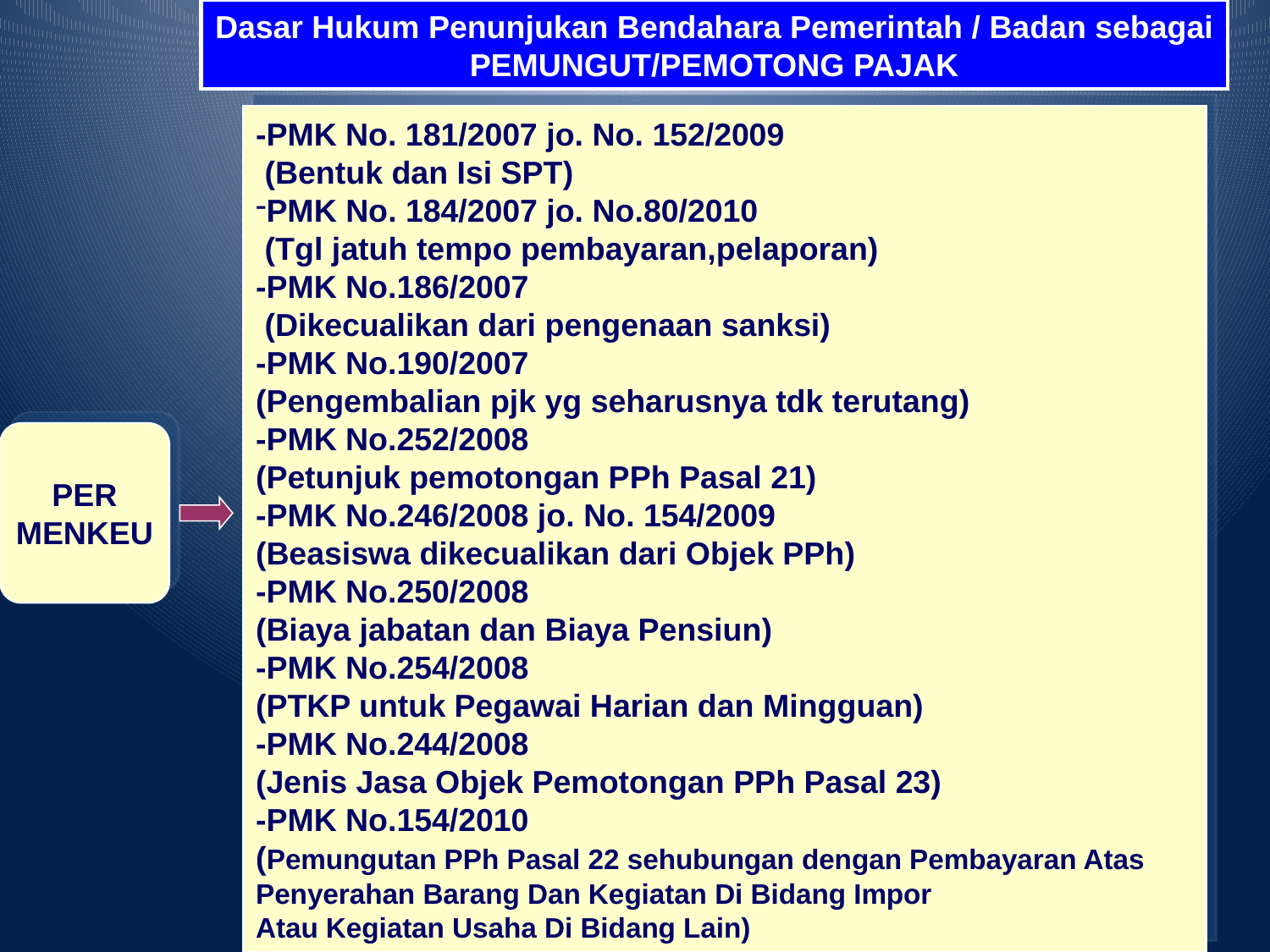

Dasar Hukum Penunjukan Bendahara Pemerintah / Badan sebagai
PEMUNGUT/PEMOTONG PAJAK

-PMK No. 181/2007 jo. No. 152/2009
 (Bentuk dan Isi SPT)
PMK No. 184/2007 jo. No.80/2010
 (Tgl jatuh tempo pembayaran,pelaporan)
-PMK No.186/2007
 (Dikecualikan dari pengenaan sanksi)
-PMK No.190/2007
(Pengembalian pjk yg seharusnya tdk terutang)
-PMK No.252/2008
(Petunjuk pemotongan PPh Pasal 21)
-PMK No.246/2008 jo. No. 154/2009
(Beasiswa dikecualikan dari Objek PPh)
-PMK No.250/2008
(Biaya jabatan dan Biaya Pensiun)
-PMK No.254/2008
(PTKP untuk Pegawai Harian dan Mingguan)
-PMK No.244/2008
(Jenis Jasa Objek Pemotongan PPh Pasal 23)
-PMK No.154/2010
(Pemungutan PPh Pasal 22 sehubungan dengan Pembayaran Atas
Penyerahan Barang Dan Kegiatan Di Bidang Impor
Atau Kegiatan Usaha Di Bidang Lain)

PER
MENKEU

15